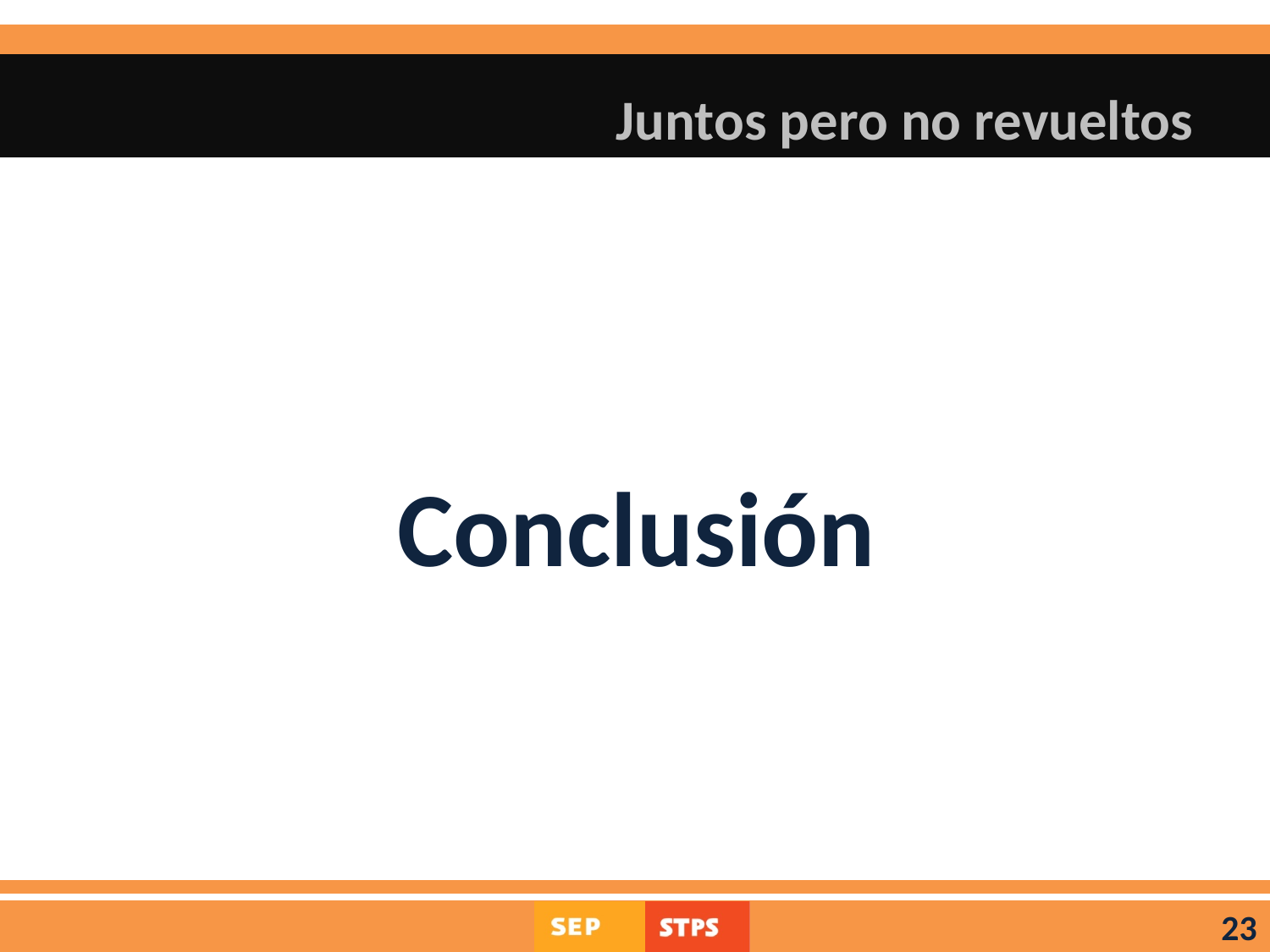

# Juntos pero no revueltos
Conclusión

23